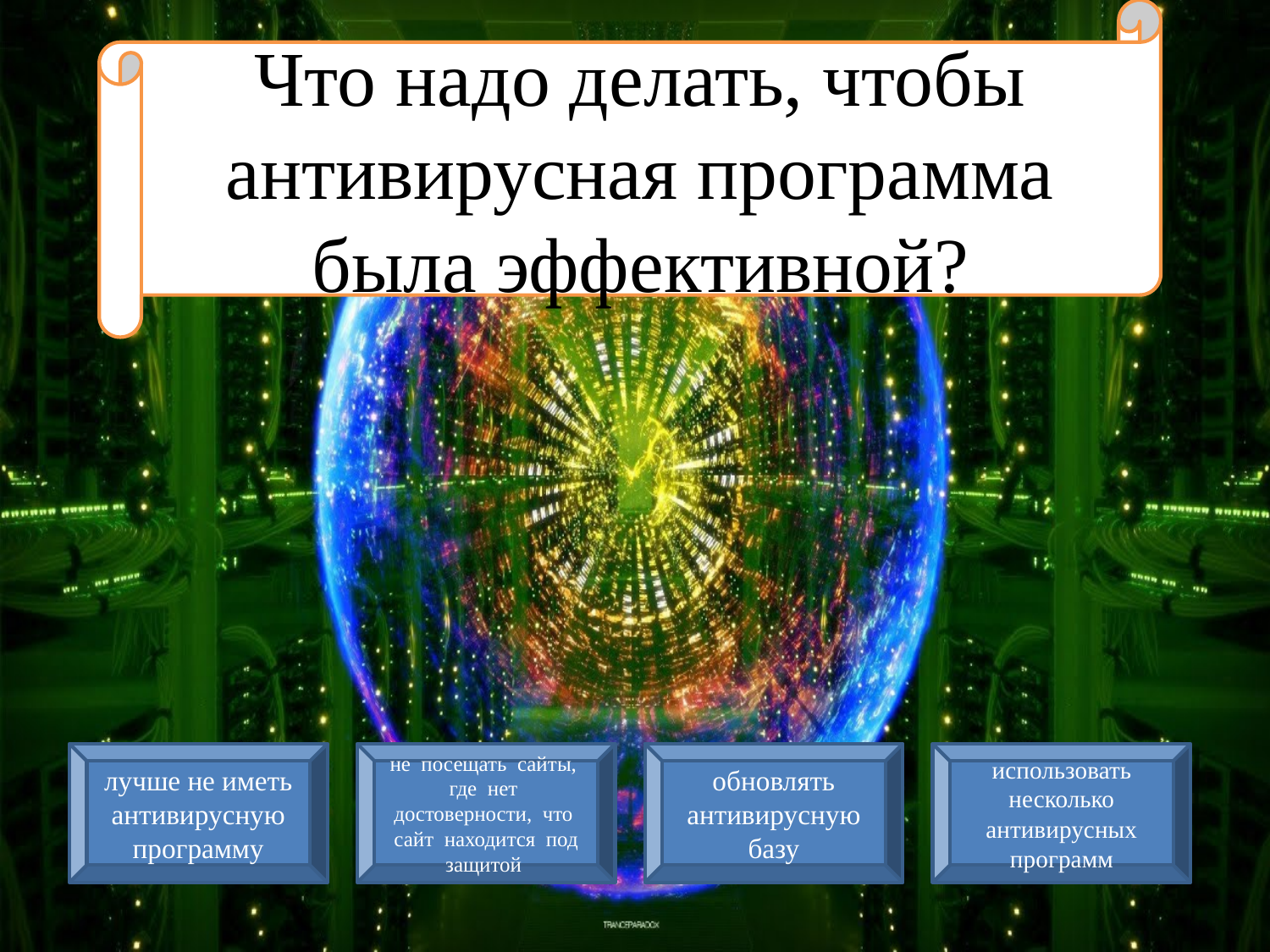

Что надо делать, чтобы антивирусная программа была эффективной?
лучше не иметь антивирусную программу
не  посещать  сайты,  где  нет  достоверности,  что  сайт  находится  под защитой
обновлять антивирусную базу
использовать несколько антивирусных программ